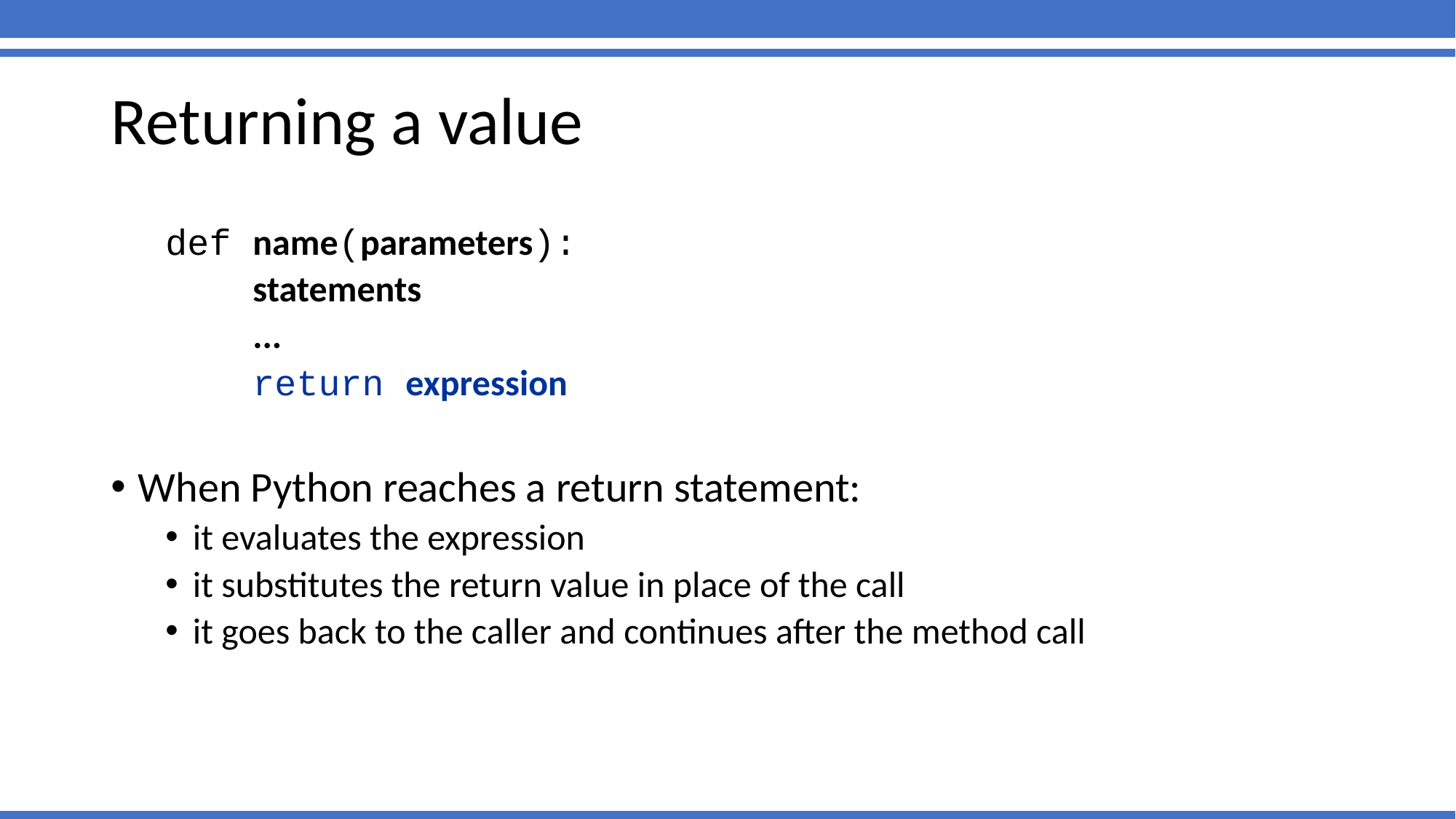

# Returning a value
def name(parameters):
    statements
    ...
    return expression

When Python reaches a return statement:
it evaluates the expression
it substitutes the return value in place of the call
it goes back to the caller and continues after the method call